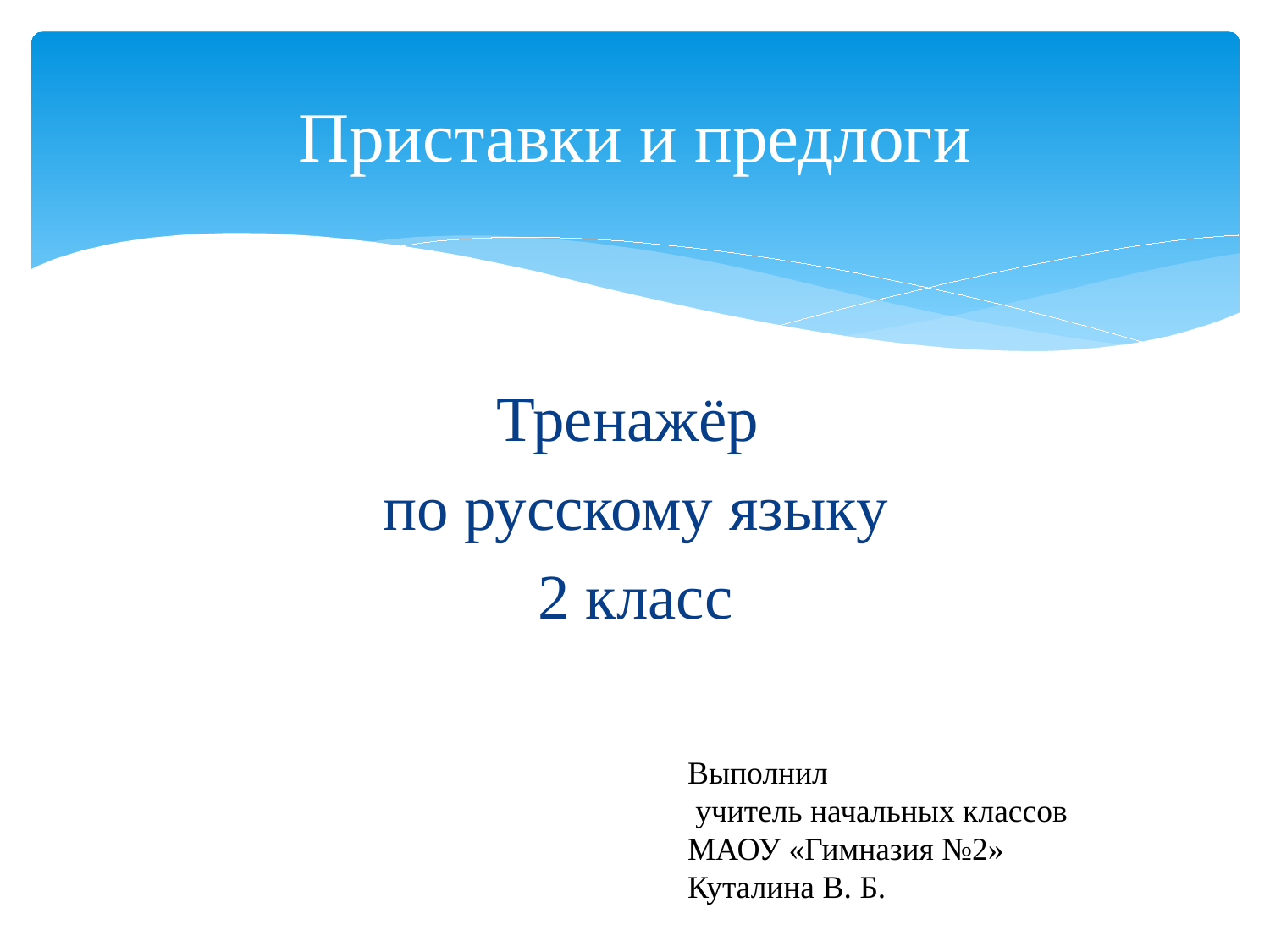

# Приставки и предлоги
Тренажёр
по русскому языку
2 класс
Выполнил
 учитель начальных классов
МАОУ «Гимназия №2»
Куталина В. Б.